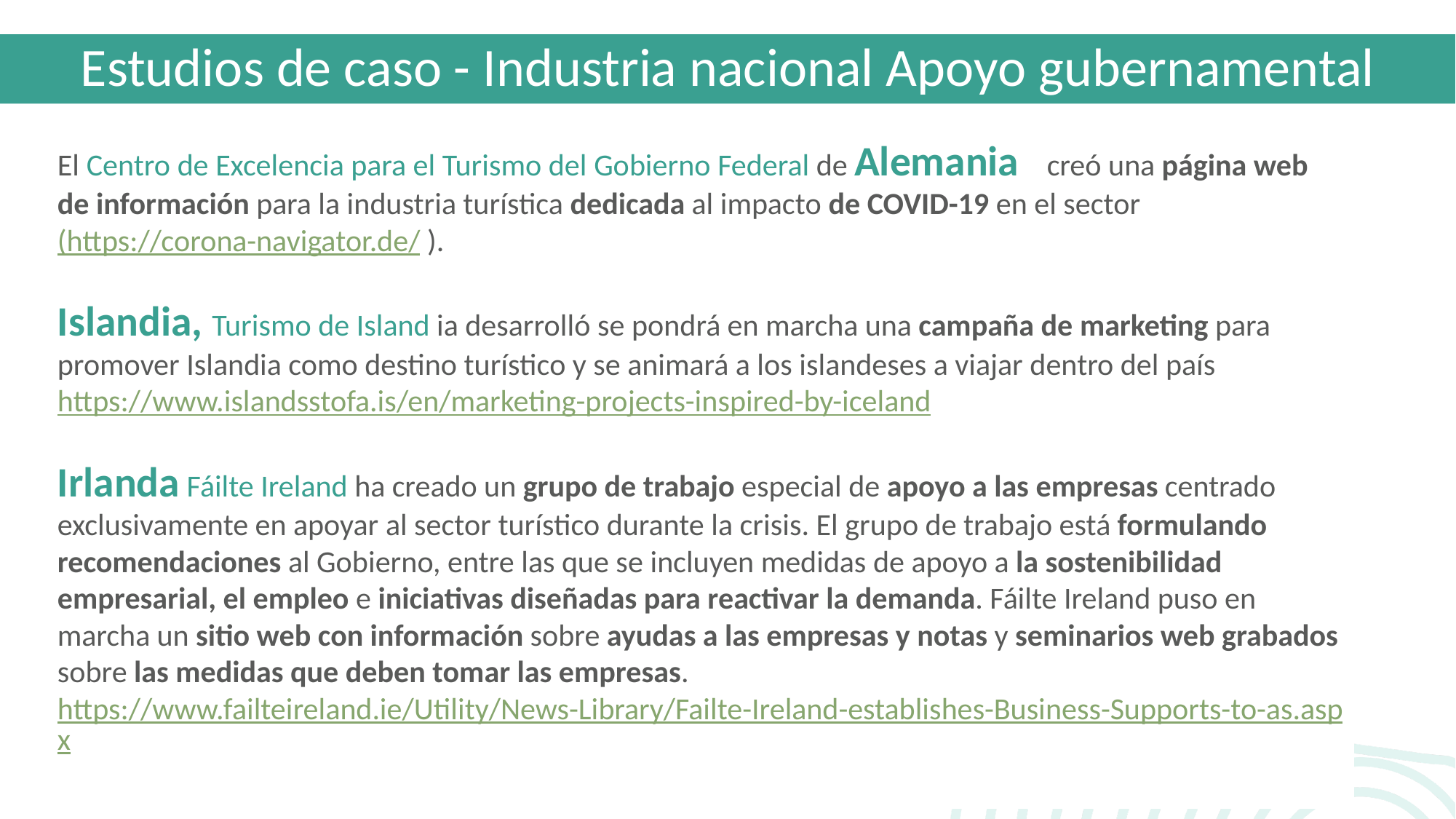

Estudios de caso - Industria nacional Apoyo gubernamental
El Centro de Excelencia para el Turismo del Gobierno Federal de Alemania    creó una página web de información para la industria turística dedicada al impacto de COVID-19 en el sector(https://corona-navigator.de/ ).

Islandia, Turismo de Island ia desarrolló se pondrá en marcha una campaña de marketing para promover Islandia como destino turístico y se animará a los islandeses a viajar dentro del país https://www.islandsstofa.is/en/marketing-projects-inspired-by-iceland

Irlanda Fáilte Ireland ha creado un grupo de trabajo especial de apoyo a las empresas centrado exclusivamente en apoyar al sector turístico durante la crisis. El grupo de trabajo está formulando recomendaciones al Gobierno, entre las que se incluyen medidas de apoyo a la sostenibilidad empresarial, el empleo e iniciativas diseñadas para reactivar la demanda. Fáilte Ireland puso en marcha un sitio web con información sobre ayudas a las empresas y notas y seminarios web grabados sobre las medidas que deben tomar las empresas. https://www.failteireland.ie/Utility/News-Library/Failte-Ireland-establishes-Business-Supports-to-as.aspx